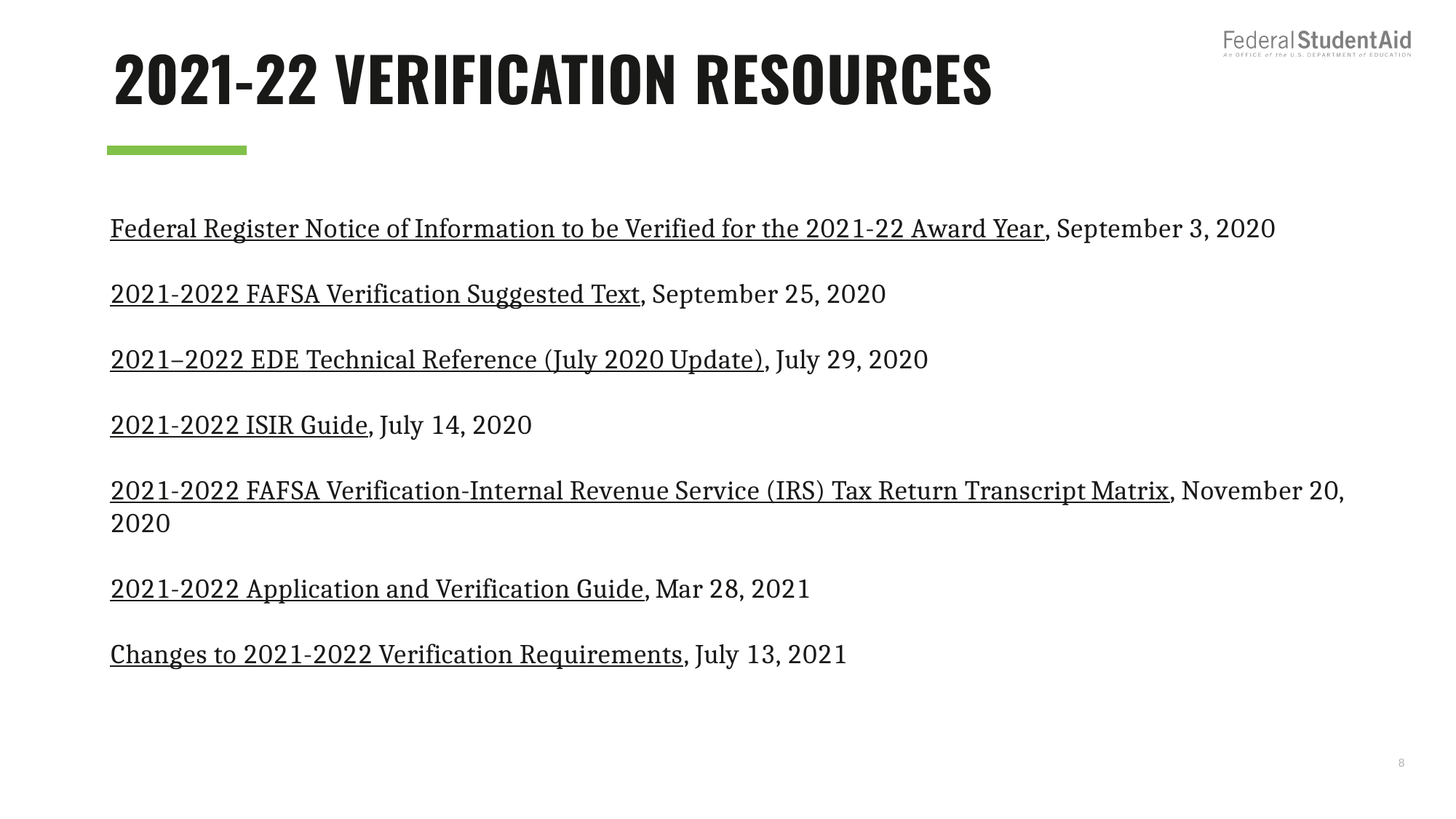

# 2021-22 verification Resources
Federal Register Notice of Information to be Verified for the 2021-22 Award Year, September 3, 2020

2021-2022 FAFSA Verification Suggested Text, September 25, 2020

2021–2022 EDE Technical Reference (July 2020 Update), July 29, 2020

2021-2022 ISIR Guide, July 14, 2020

2021-2022 FAFSA Verification-Internal Revenue Service (IRS) Tax Return Transcript Matrix, November 20, 2020

2021-2022 Application and Verification Guide, Mar 28, 2021

Changes to 2021-2022 Verification Requirements, July 13, 2021

8